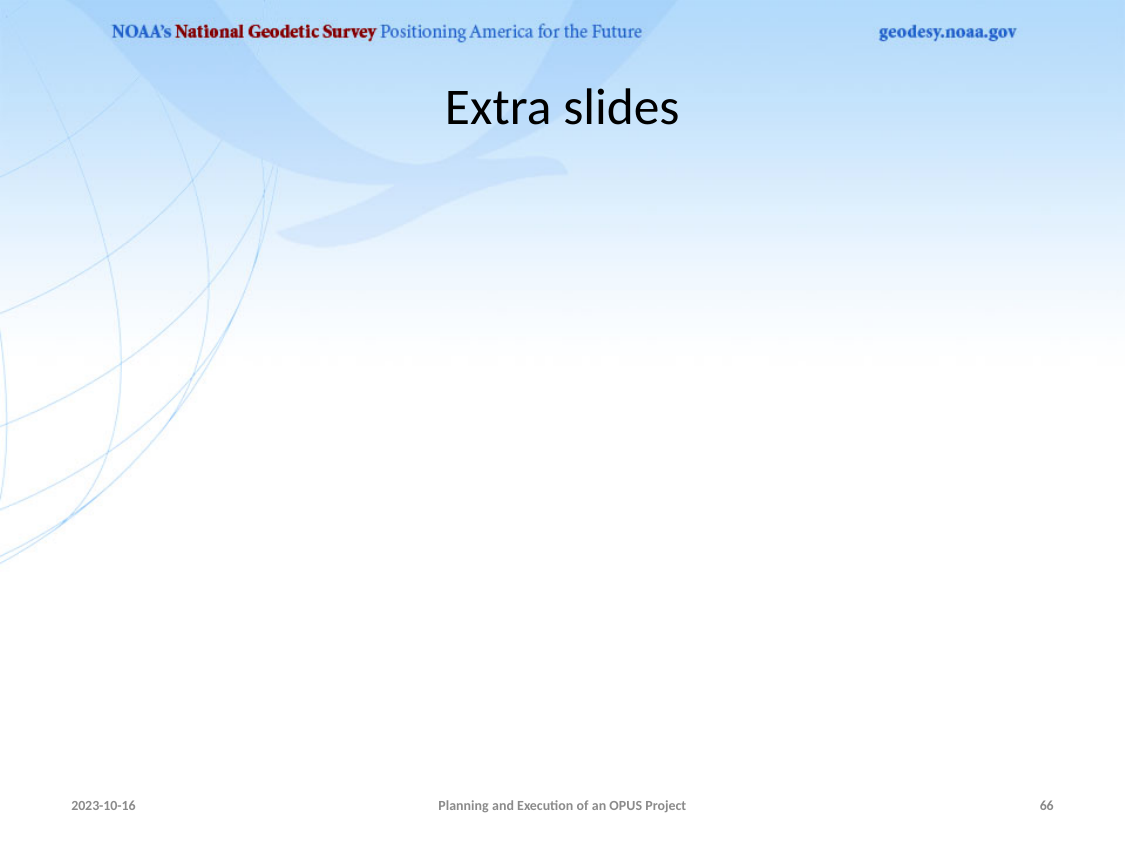

# Extra slides

2023-10-16
Planning and Execution of an OPUS Project
66